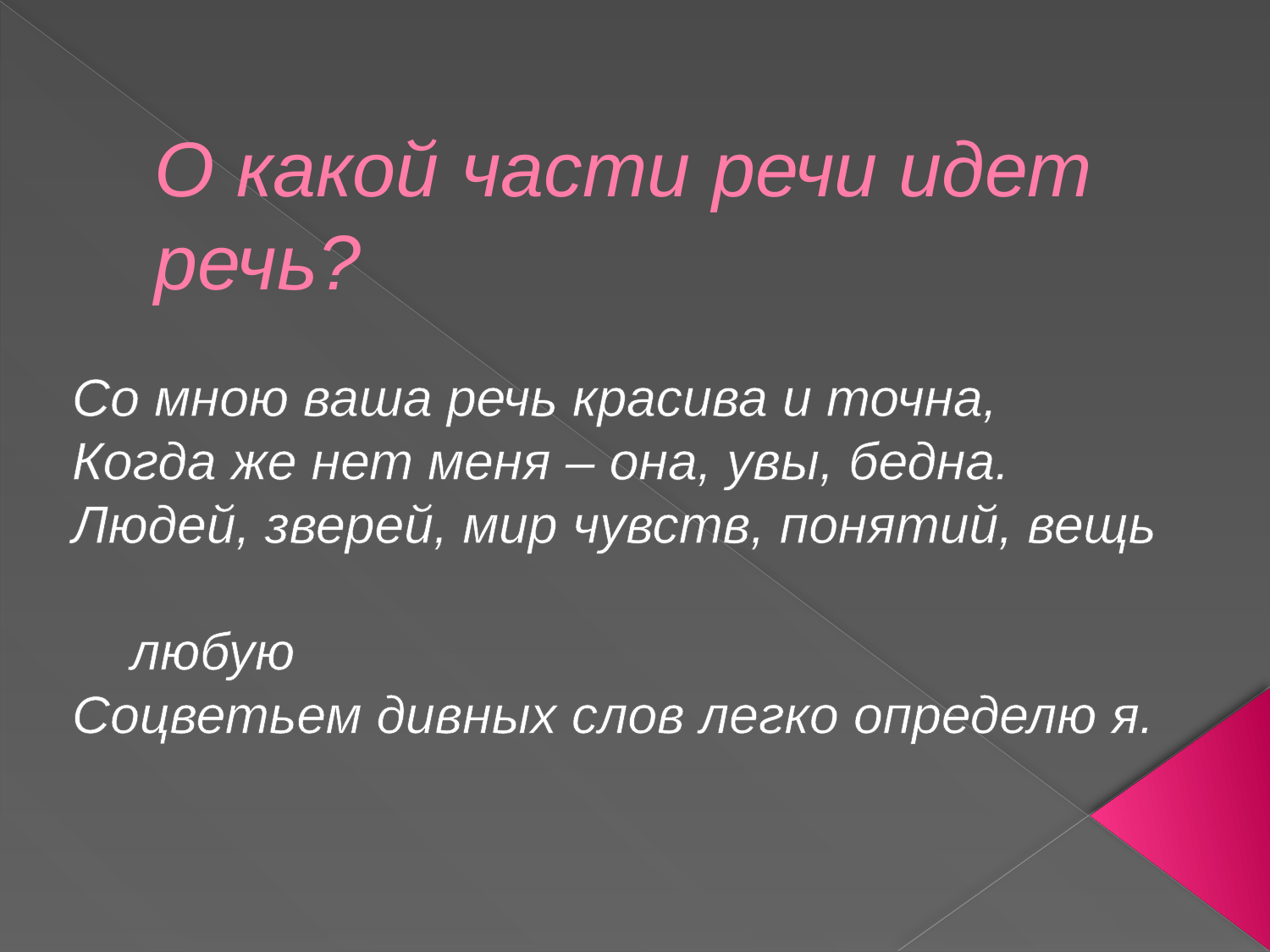

# О какой части речи идет речь?
Со мною ваша речь красива и точна,
Когда же нет меня – она, увы, бедна.
Людей, зверей, мир чувств, понятий, вещь                                 							       любую
Соцветьем дивных слов легко определю я.